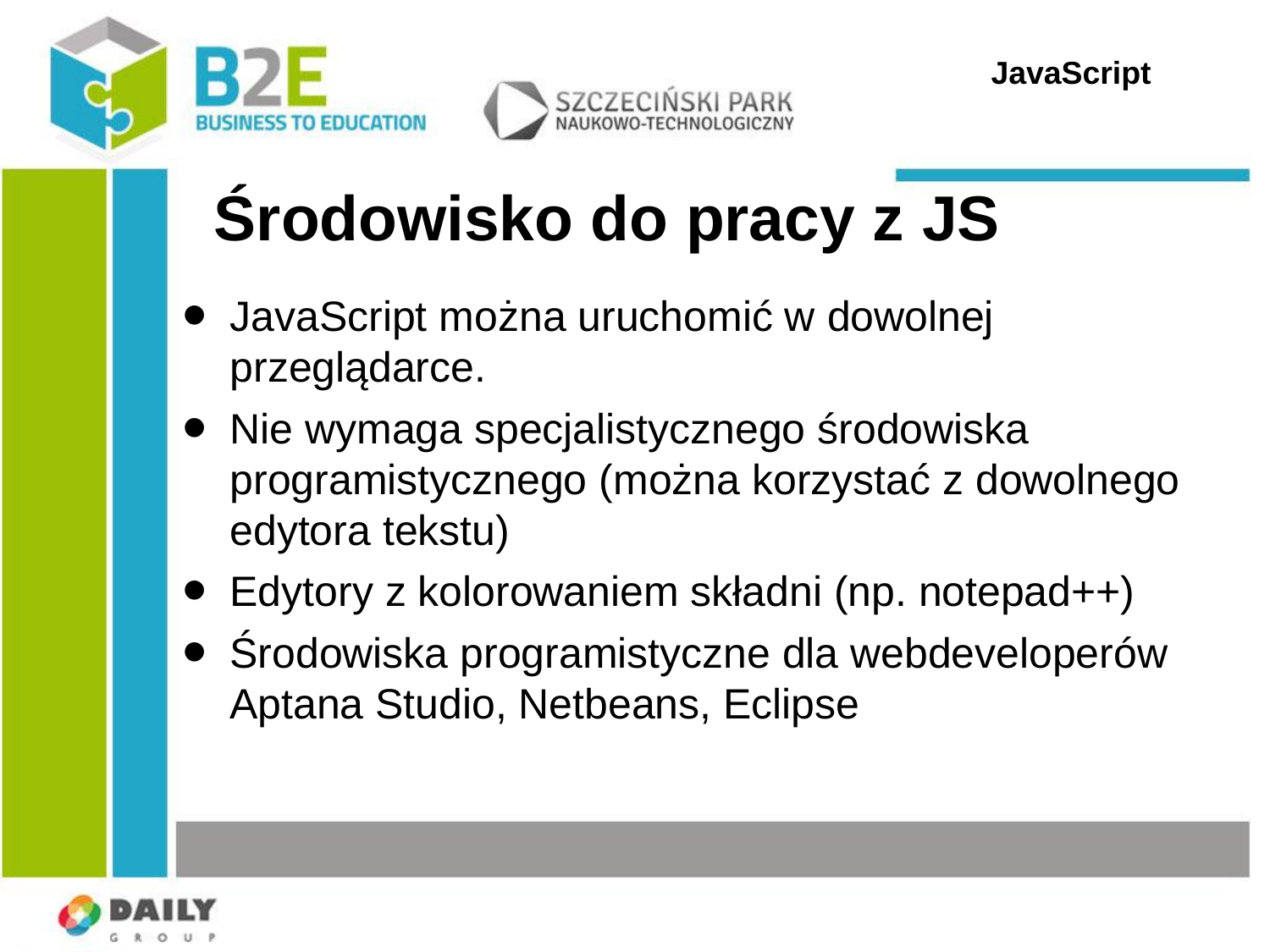

JavaScript
Środowisko do pracy z JS
JavaScript można uruchomić w dowolnej przeglądarce.
Nie wymaga specjalistycznego środowiska programistycznego (można korzystać z dowolnego edytora tekstu)
Edytory z kolorowaniem składni (np. notepad++)
Środowiska programistyczne dla webdeveloperów
Aptana Studio, Netbeans, Eclipse